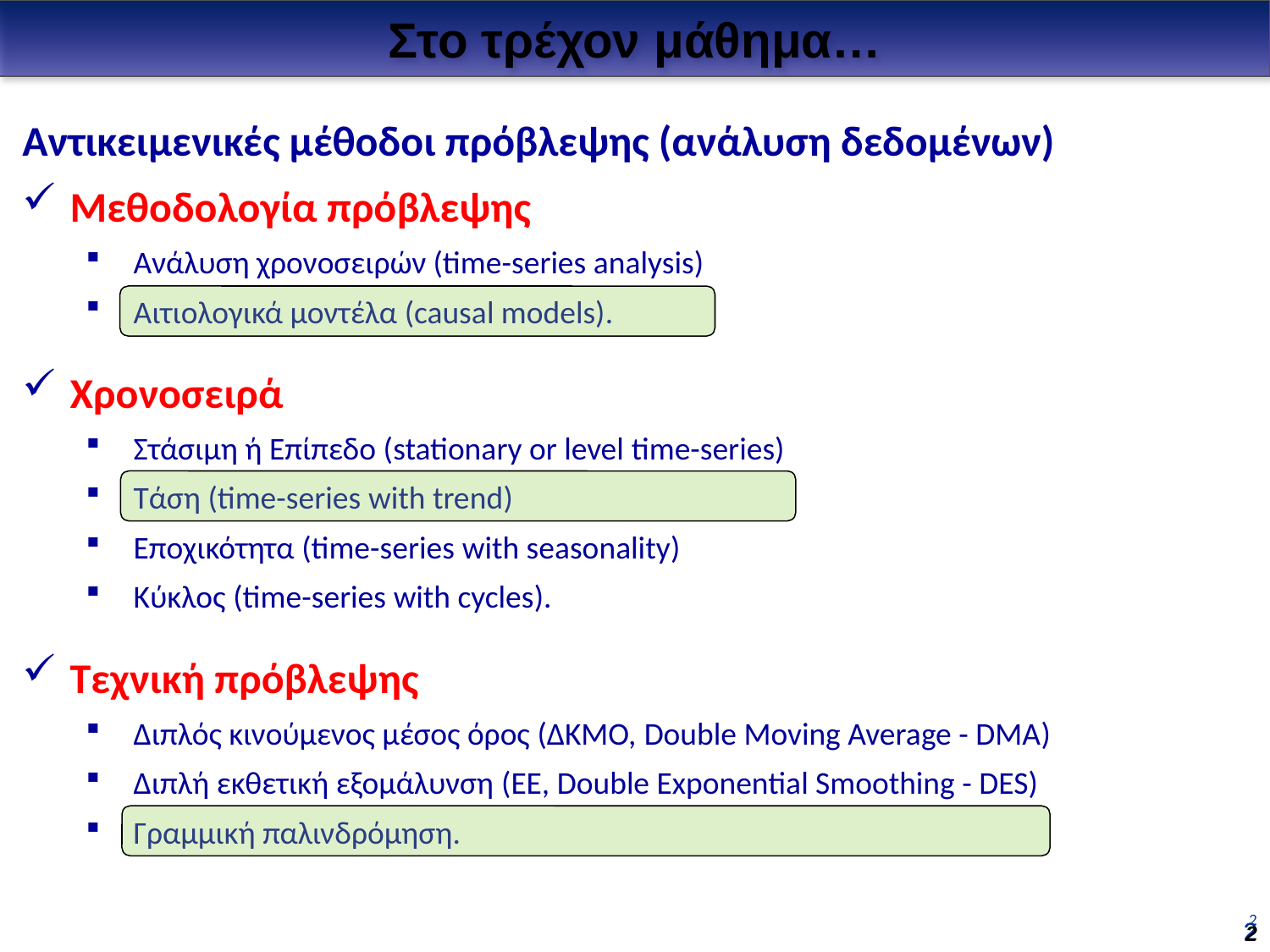

Στο τρέχον μάθημα…
Αντικειμενικές μέθοδοι πρόβλεψης (ανάλυση δεδομένων)
Μεθοδολογία πρόβλεψης
Ανάλυση χρονοσειρών (time-series analysis)
Αιτιολογικά μοντέλα (causal models).
Χρονοσειρά
Στάσιμη ή Επίπεδο (stationary or level time-series)
Τάση (time-series with trend)
Εποχικότητα (time-series with seasonality)
Κύκλος (time-series with cycles).
Τεχνική πρόβλεψης
Διπλός κινούμενος μέσος όρος (ΔΚΜΟ, Double Moving Average - DMA)
Διπλή εκθετική εξομάλυνση (ΕΕ, Double Exponential Smoothing - DES)
Γραμμική παλινδρόμηση.

2
2
2
2